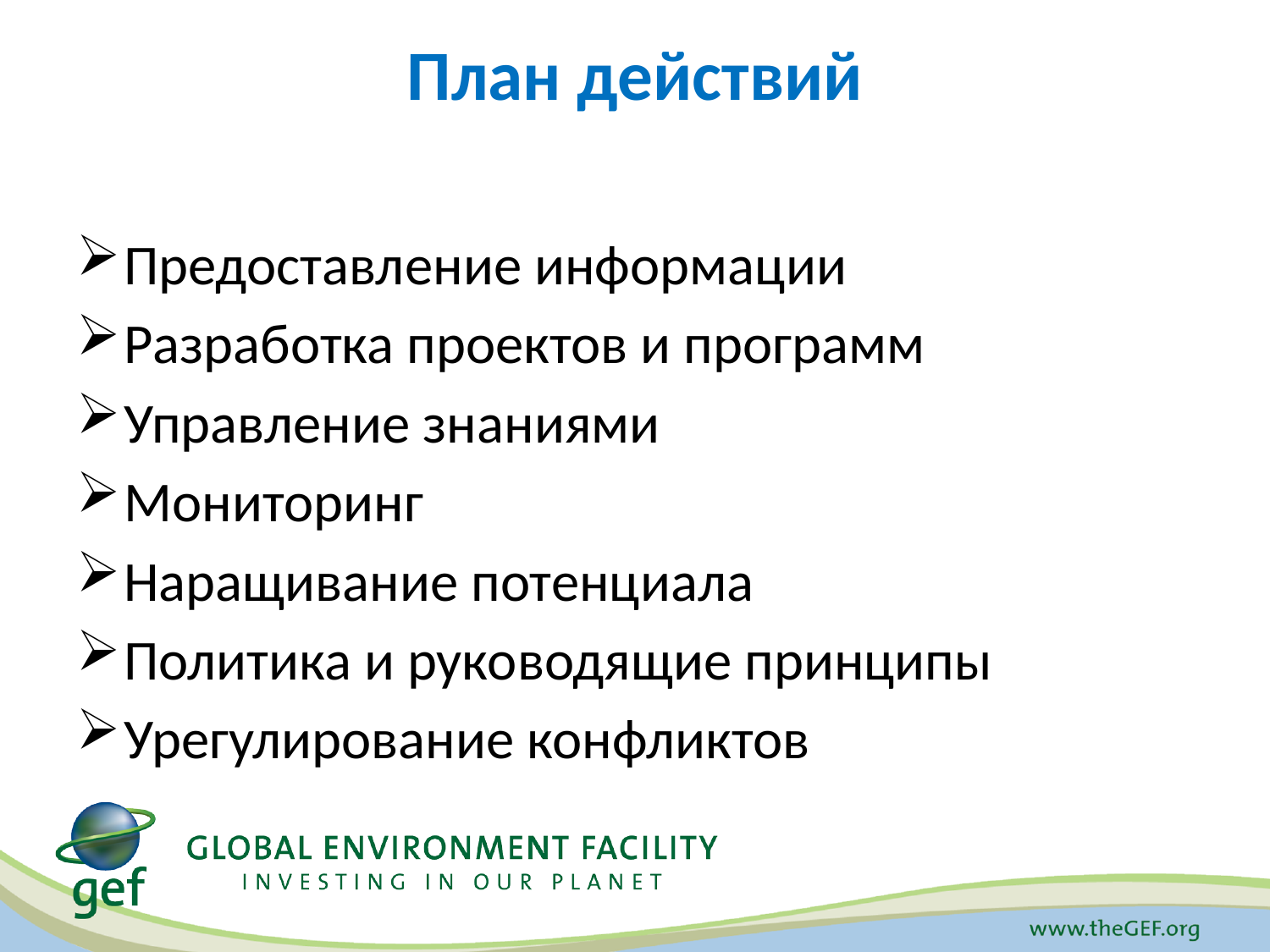

# План действий
Предоставление информации
Разработка проектов и программ
Управление знаниями
Мониторинг
Наращивание потенциала
Политика и руководящие принципы
Урегулирование конфликтов